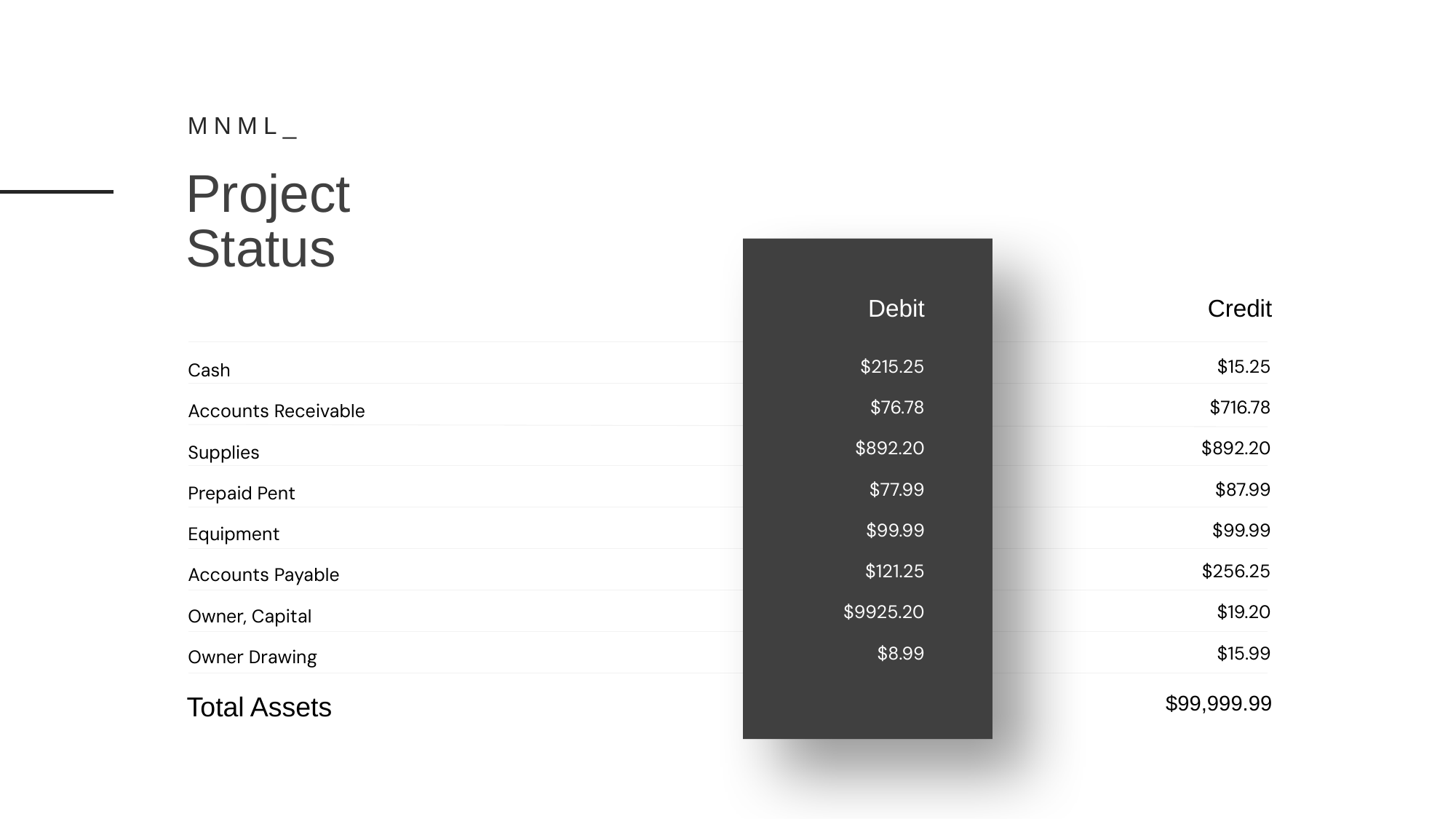

Mnml_
Project
Status

Debit
Credit
$215.25
$76.78
$892.20
$77.99
$99.99
$121.25
$9925.20
$8.99
$15.25
$716.78
$892.20
$87.99
$99.99
$256.25
$19.20
$15.99
Cash
Accounts Receivable
Supplies
Prepaid Pent
Equipment
Accounts Payable
Owner, Capital
Owner Drawing
Total Assets
$99,999.99
$99,999.99